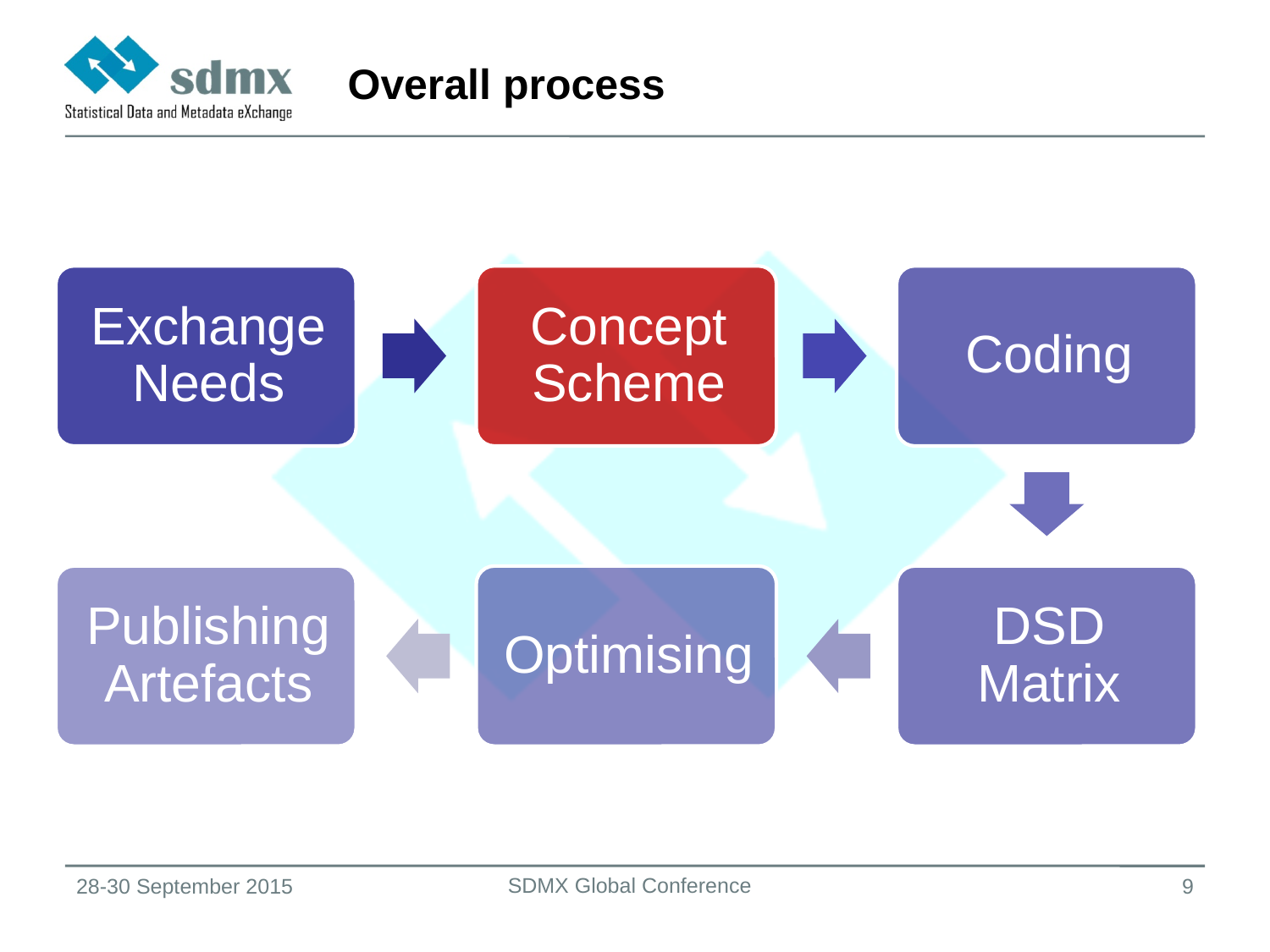

# Overall process
Exchange Needs

Concept Scheme

Coding

DSD Matrix

Optimising

Publishing Artefacts
SDMX Global Conference
28-30 September 2015
9